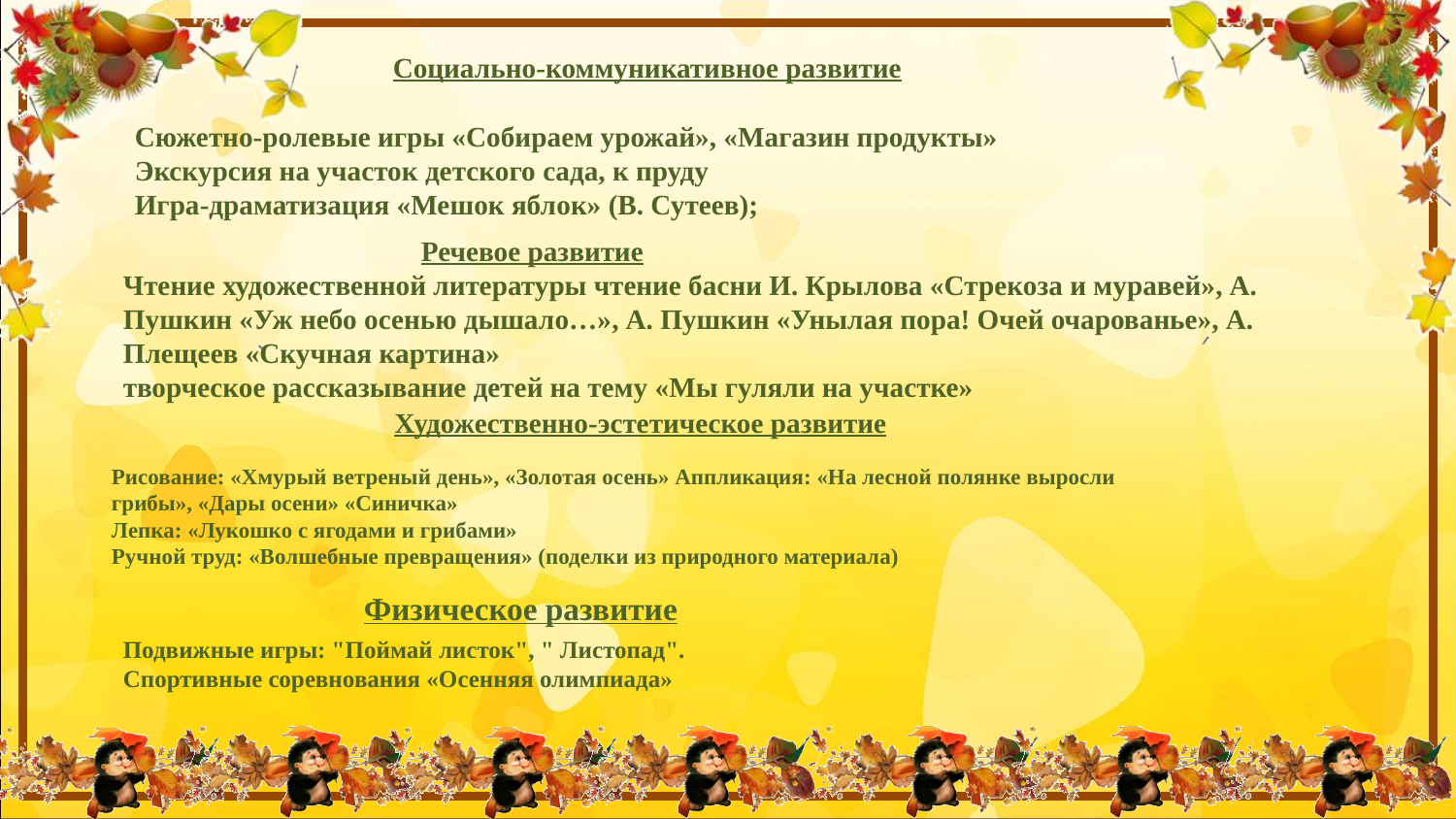

Социально-коммуникативное развитие
Сюжетно-ролевые игры «Собираем урожай», «Магазин продукты»
Экскурсия на участок детского сада, к пруду
Игра-драматизация «Мешок яблок» (В. Сутеев);
Речевое развитие

Чтение художественной литературы чтение басни И. Крылова «Стрекоза и муравей», А. Пушкин «Уж небо осенью дышало…», А. Пушкин «Унылая пора! Очей очарованье», А. Плещеев «Скучная картина»
творческое рассказывание детей на тему «Мы гуляли на участке»
Художественно-эстетическое развитие

Рисование: «Хмурый ветреный день», «Золотая осень» Аппликация: «На лесной полянке выросли грибы», «Дары осени» «Синичка»
Лепка: «Лукошко с ягодами и грибами»
Ручной труд: «Волшебные превращения» (поделки из природного материала)

Физическое развитие

Подвижные игры: "Поймай листок", " Листопад".
Спортивные соревнования «Осенняя олимпиада»